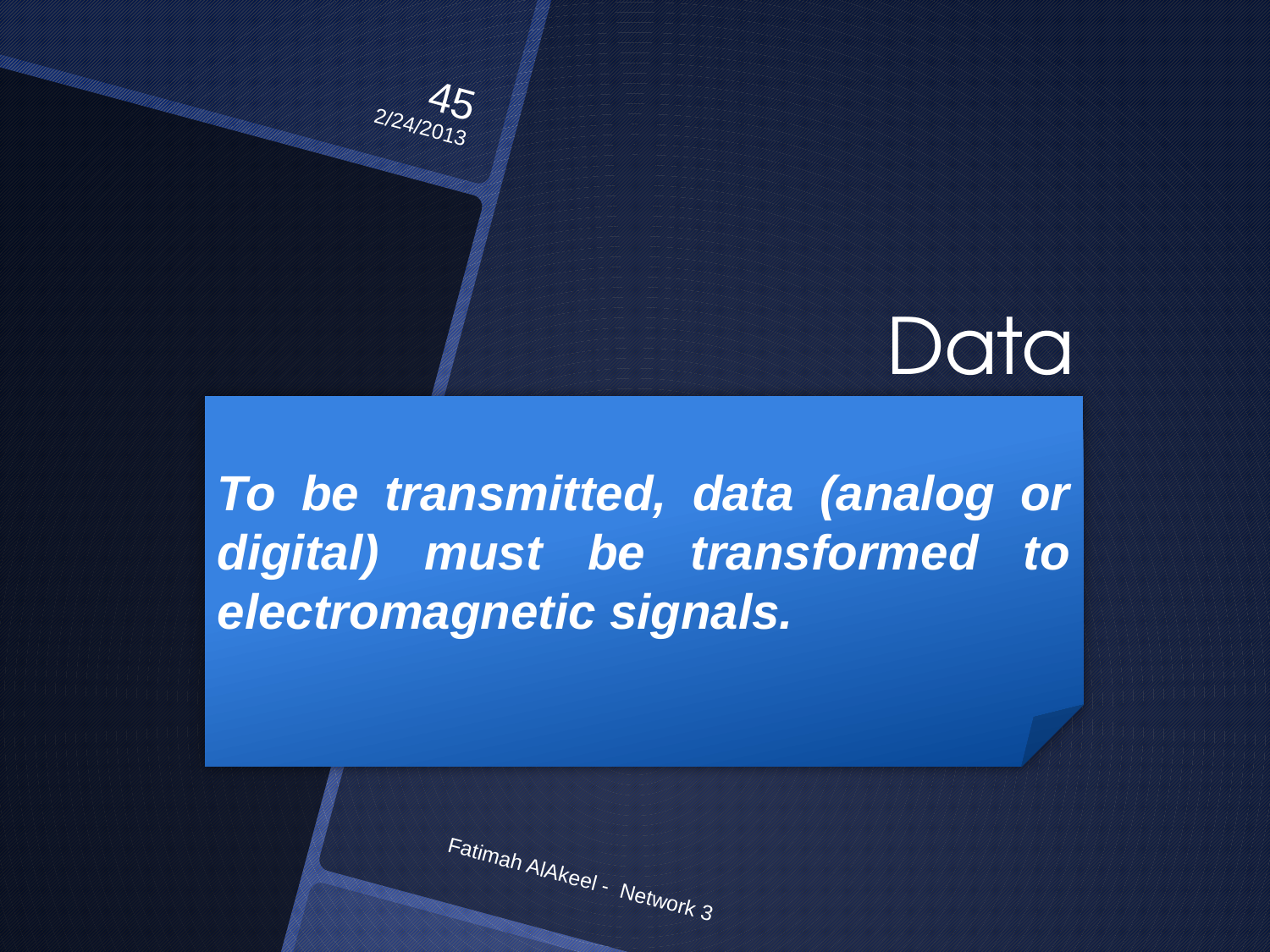

45
2/24/2013
# Data

To be transmitted, data (analog or digital) must be transformed to electromagnetic signals.

Fatimah AlAkeel -  Network 3